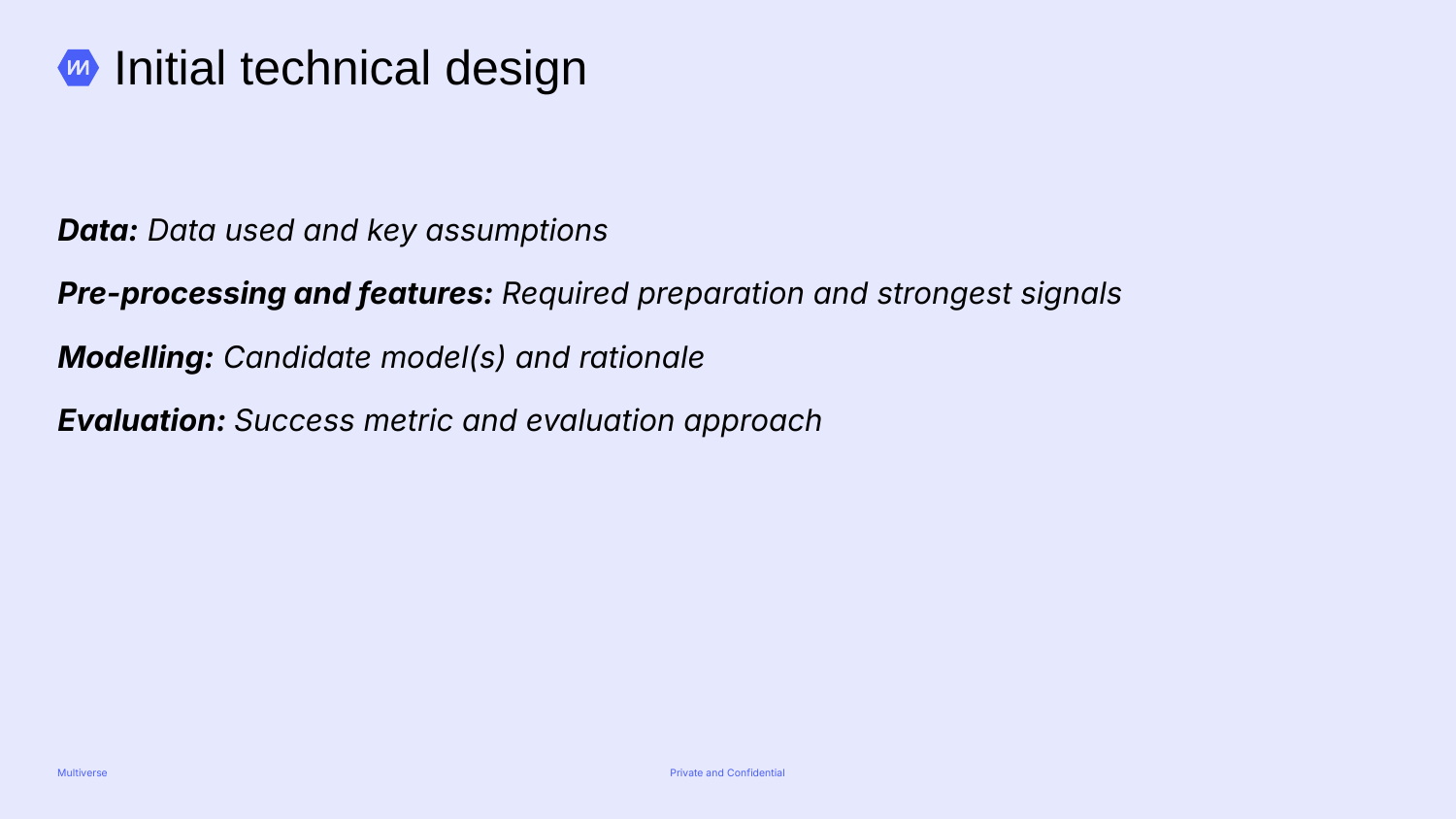

Initial technical design
Data: Data used and key assumptions
Pre-processing and features: Required preparation and strongest signals
Modelling: Candidate model(s) and rationale
Evaluation: Success metric and evaluation approach